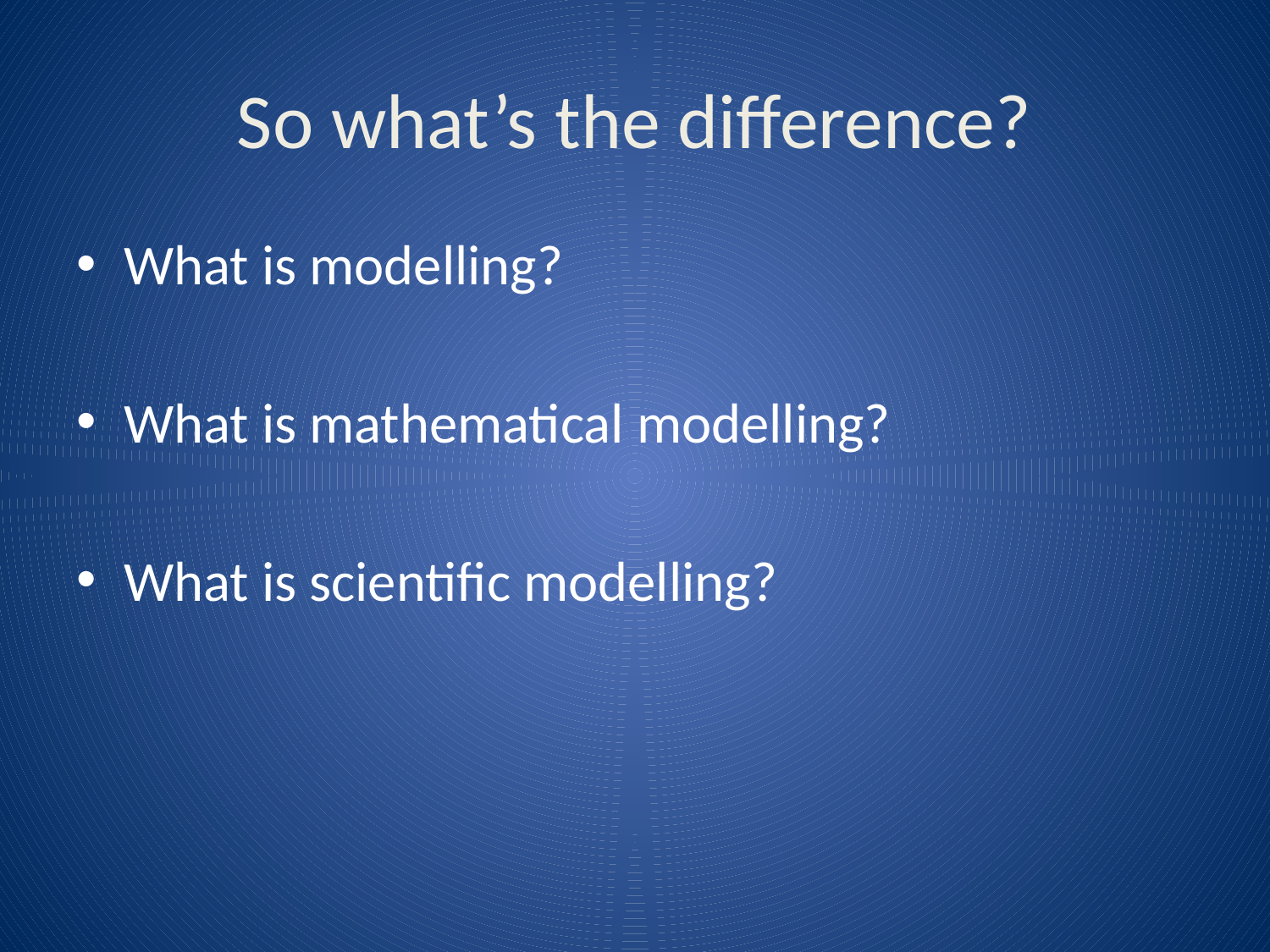

# So what’s the difference?
What is modelling?

What is mathematical modelling?

What is scientific modelling?